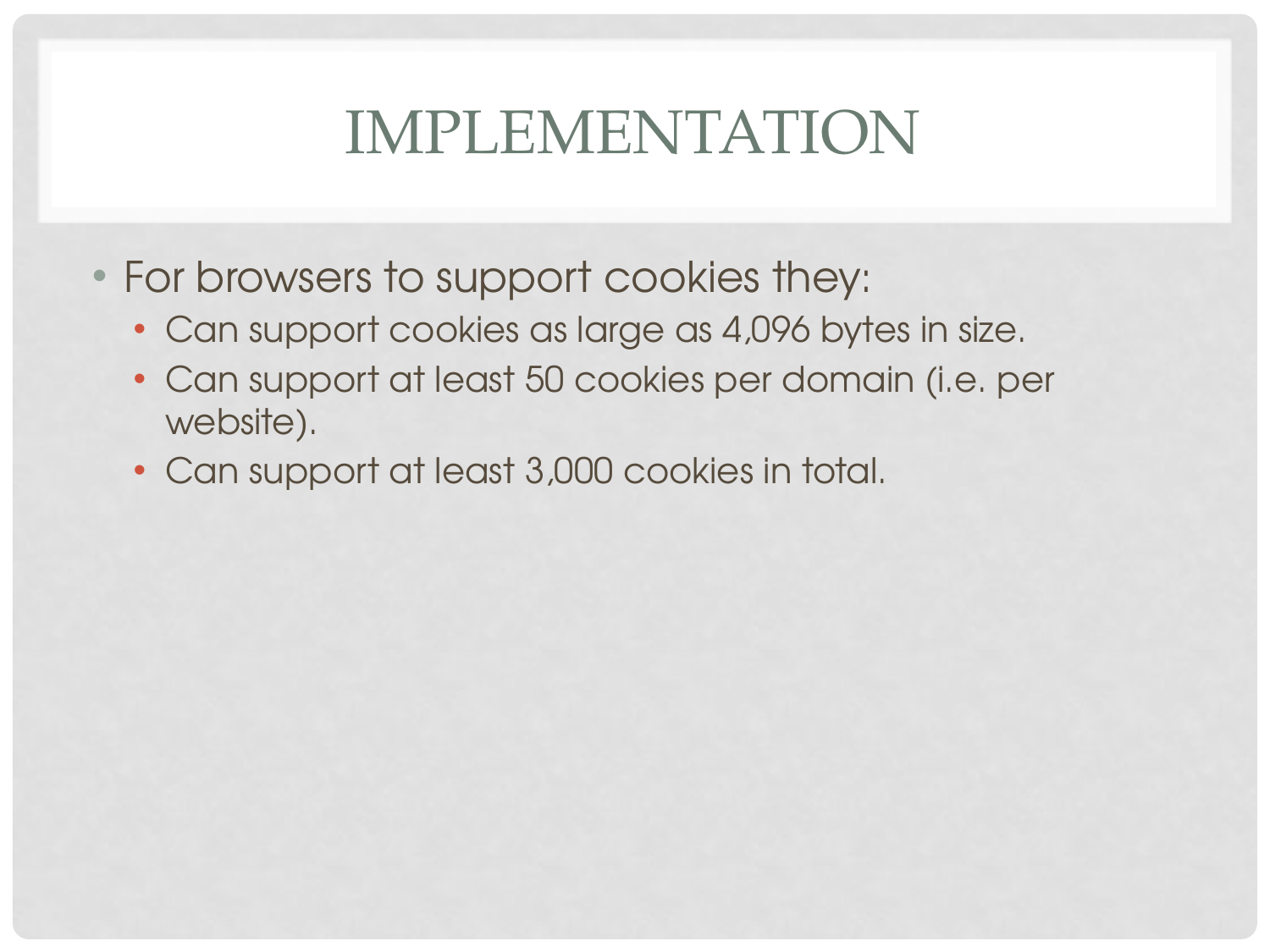

# implementation
For browsers to support cookies they:
Can support cookies as large as 4,096 bytes in size.
Can support at least 50 cookies per domain (i.e. per website).
Can support at least 3,000 cookies in total.